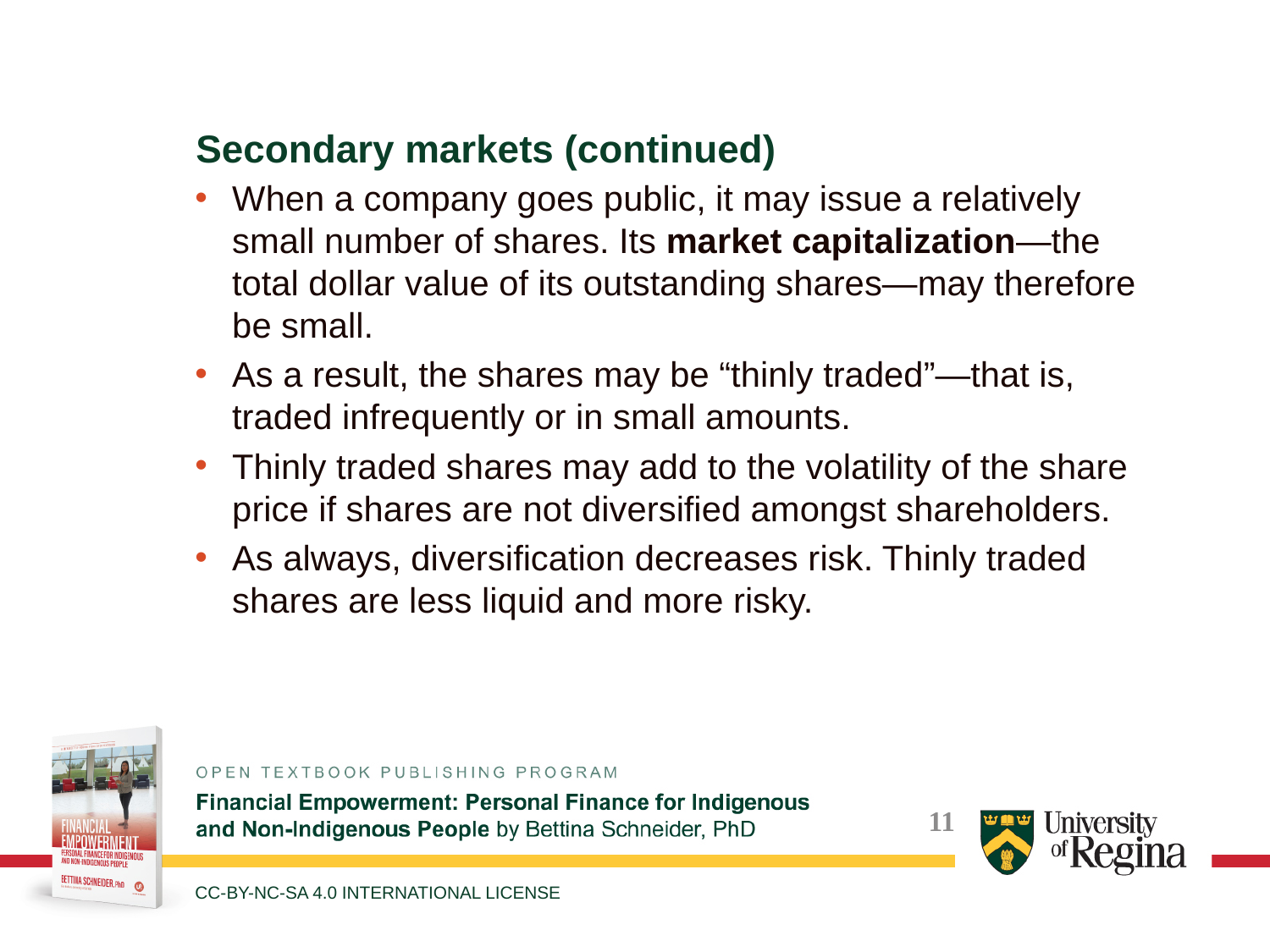

Secondary markets (continued)
When a company goes public, it may issue a relatively small number of shares. Its market capitalization—the total dollar value of its outstanding shares—may therefore be small.
As a result, the shares may be “thinly traded”—that is, traded infrequently or in small amounts.
Thinly traded shares may add to the volatility of the share price if shares are not diversified amongst shareholders.
As always, diversification decreases risk. Thinly traded shares are less liquid and more risky.
CC-BY-NC-SA 4.0 INTERNATIONAL LICENSE